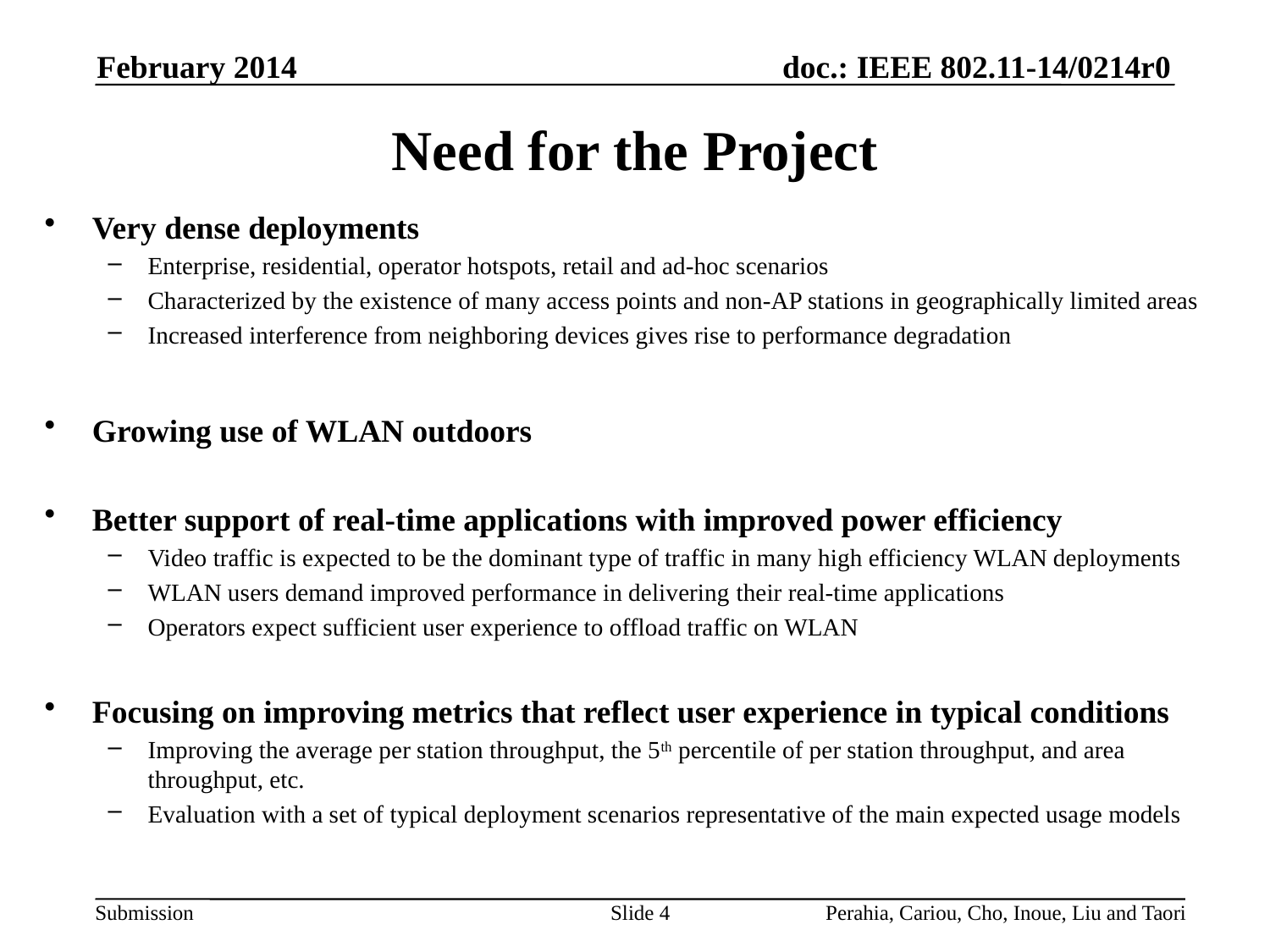

February 2014
# Need for the Project
Very dense deployments
Enterprise, residential, operator hotspots, retail and ad-hoc scenarios
Characterized by the existence of many access points and non-AP stations in geographically limited areas
Increased interference from neighboring devices gives rise to performance degradation

Growing use of WLAN outdoors

Better support of real-time applications with improved power efficiency
Video traffic is expected to be the dominant type of traffic in many high efficiency WLAN deployments
WLAN users demand improved performance in delivering their real-time applications
Operators expect sufficient user experience to offload traffic on WLAN

Focusing on improving metrics that reflect user experience in typical conditions
Improving the average per station throughput, the 5th percentile of per station throughput, and area throughput, etc.
Evaluation with a set of typical deployment scenarios representative of the main expected usage models
Slide 4
Perahia, Cariou, Cho, Inoue, Liu and Taori